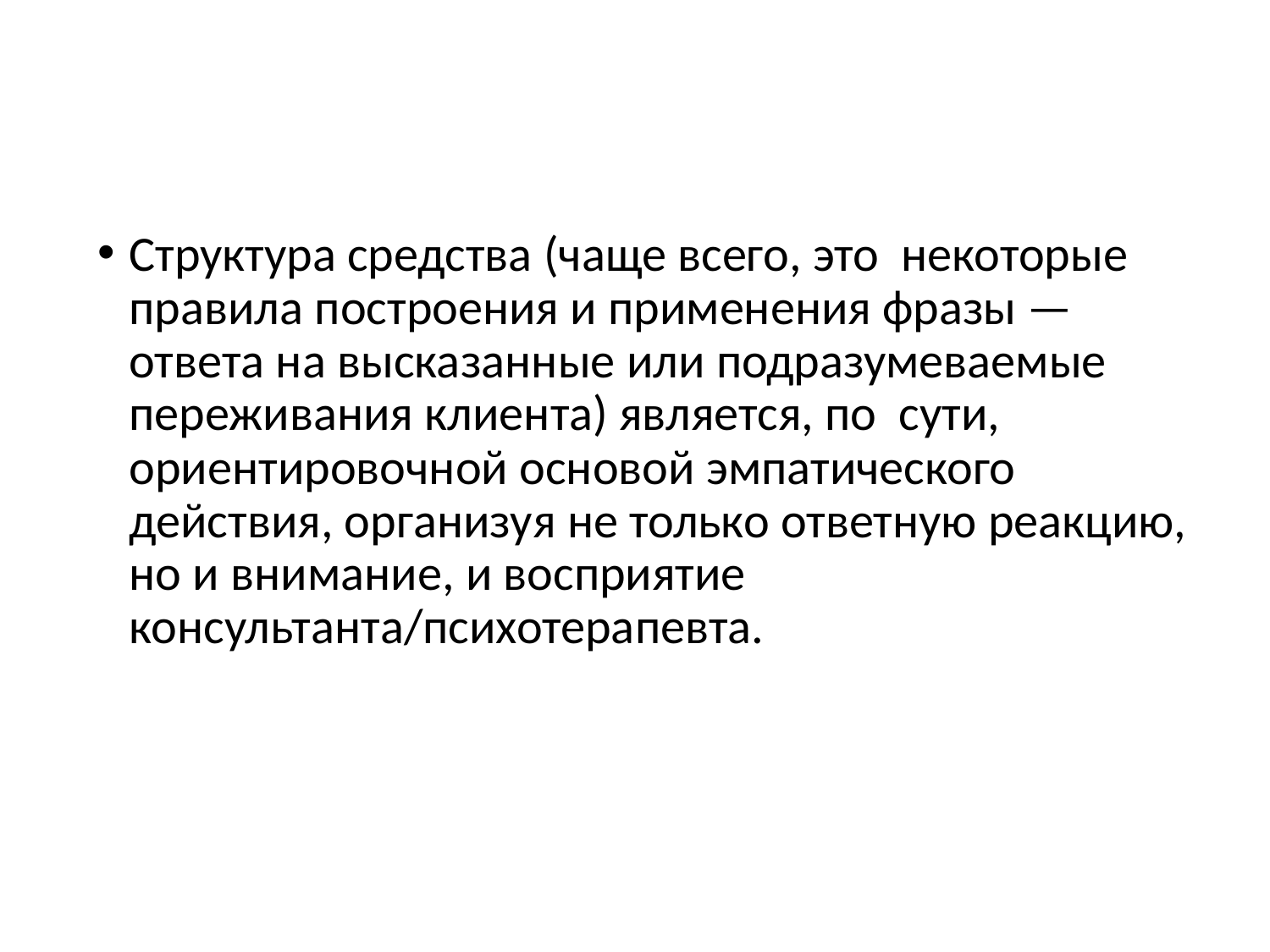

#
Структура средства (чаще всего, это  некоторые правила построения и применения фразы — ответа на высказанные или подразумеваемые переживания клиента) является, по  сути, ориентировочной основой эмпатического действия, организуя не только ответную реакцию, но и внимание, и восприятие консультанта/психотерапевта.